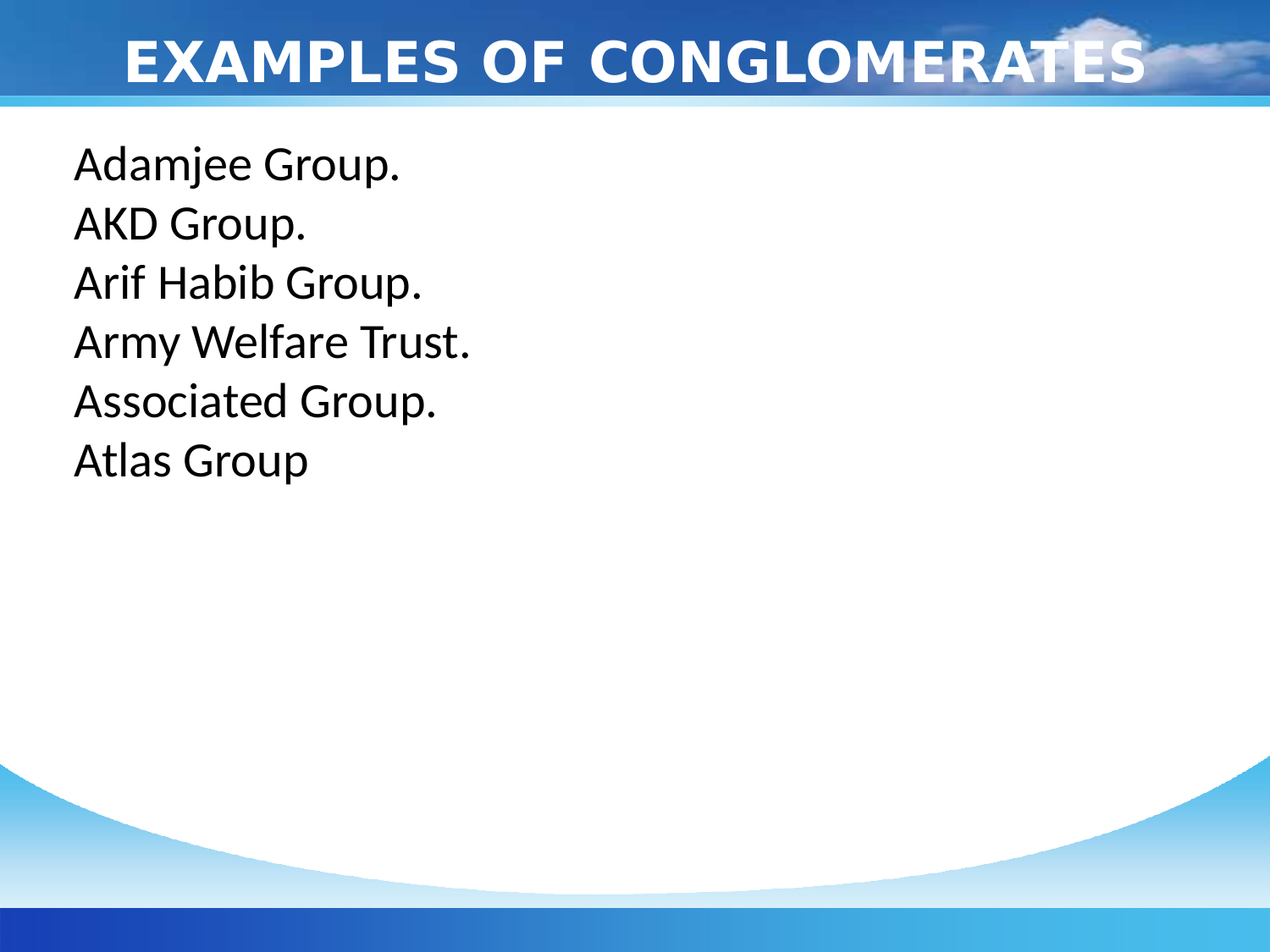

# EXAMPLES OF CONGLOMERATES

Adamjee Group.
AKD Group.
Arif Habib Group.
Army Welfare Trust.
Associated Group.
Atlas Group